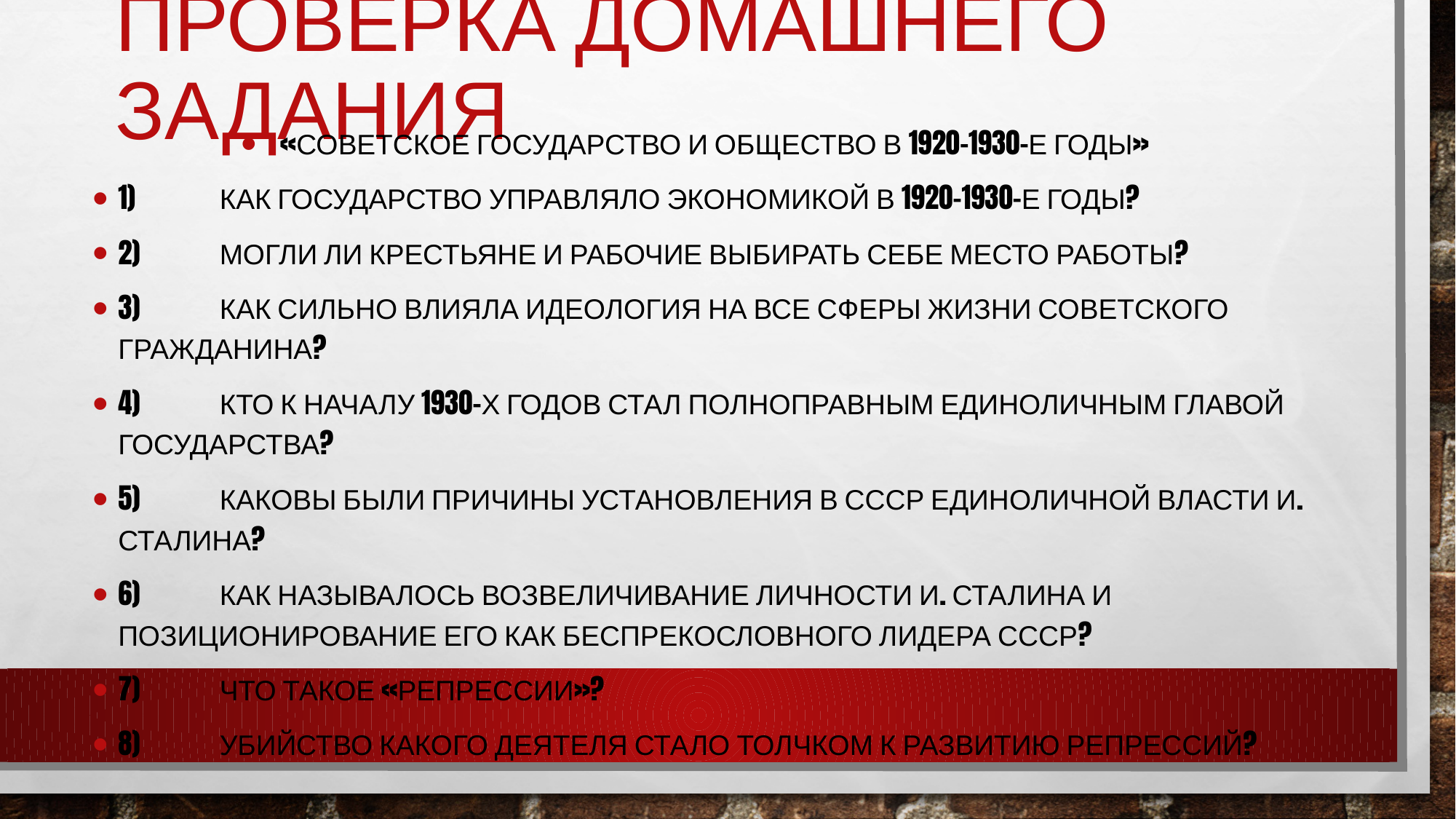

# Проверка домашнего задания
«Советское государство и общество в 1920-1930-е годы»
1)	Как государство управляло экономикой в 1920-1930-е годы?
2)	Могли ли крестьяне и рабочие выбирать себе место работы?
3)	Как сильно влияла идеология на все сферы жизни советского гражданина?
4)	Кто к началу 1930-х годов стал полноправным единоличным главой государства?
5)	Каковы были причины установления в СССР единоличной власти И. Сталина?
6)	Как называлось возвеличивание личности И. Сталина и позиционирование его как беспрекословного лидера СССР?
7)	Что такое «репрессии»?
8)	Убийство какого деятеля стало толчком к развитию репрессий?